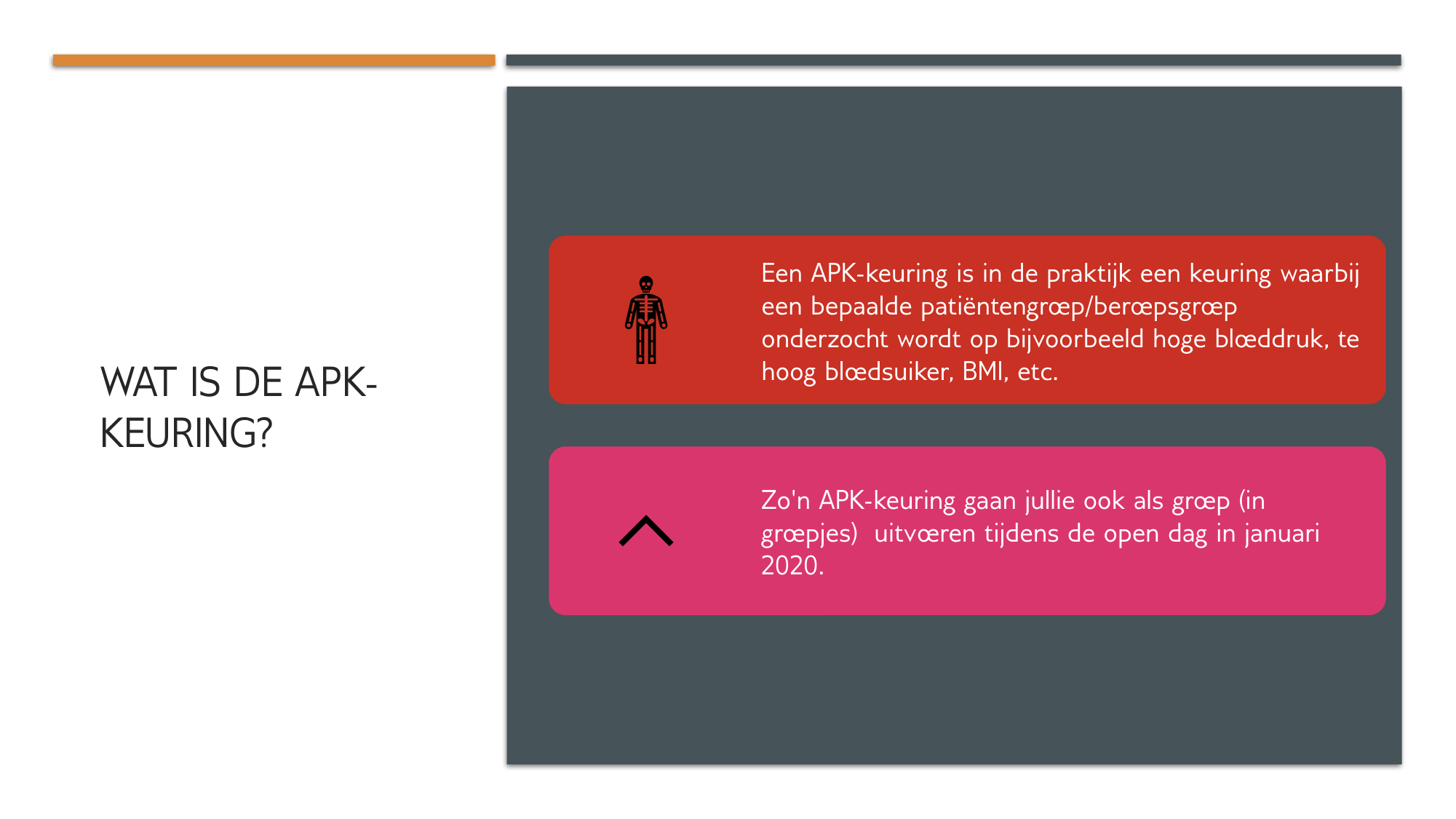

# Wat is de apk-keuring?
Een APK-keuring is in de praktijk een keuring waarbij een bepaalde patiëntengroep/beroepsgroep onderzocht wordt op bijvoorbeeld hoge bloeddruk, te hoog bloedsuiker, BMI, etc.
Zo'n APK-keuring gaan jullie ook als groep (in groepjes)  uitvoeren tijdens de open dag in januari 2020.